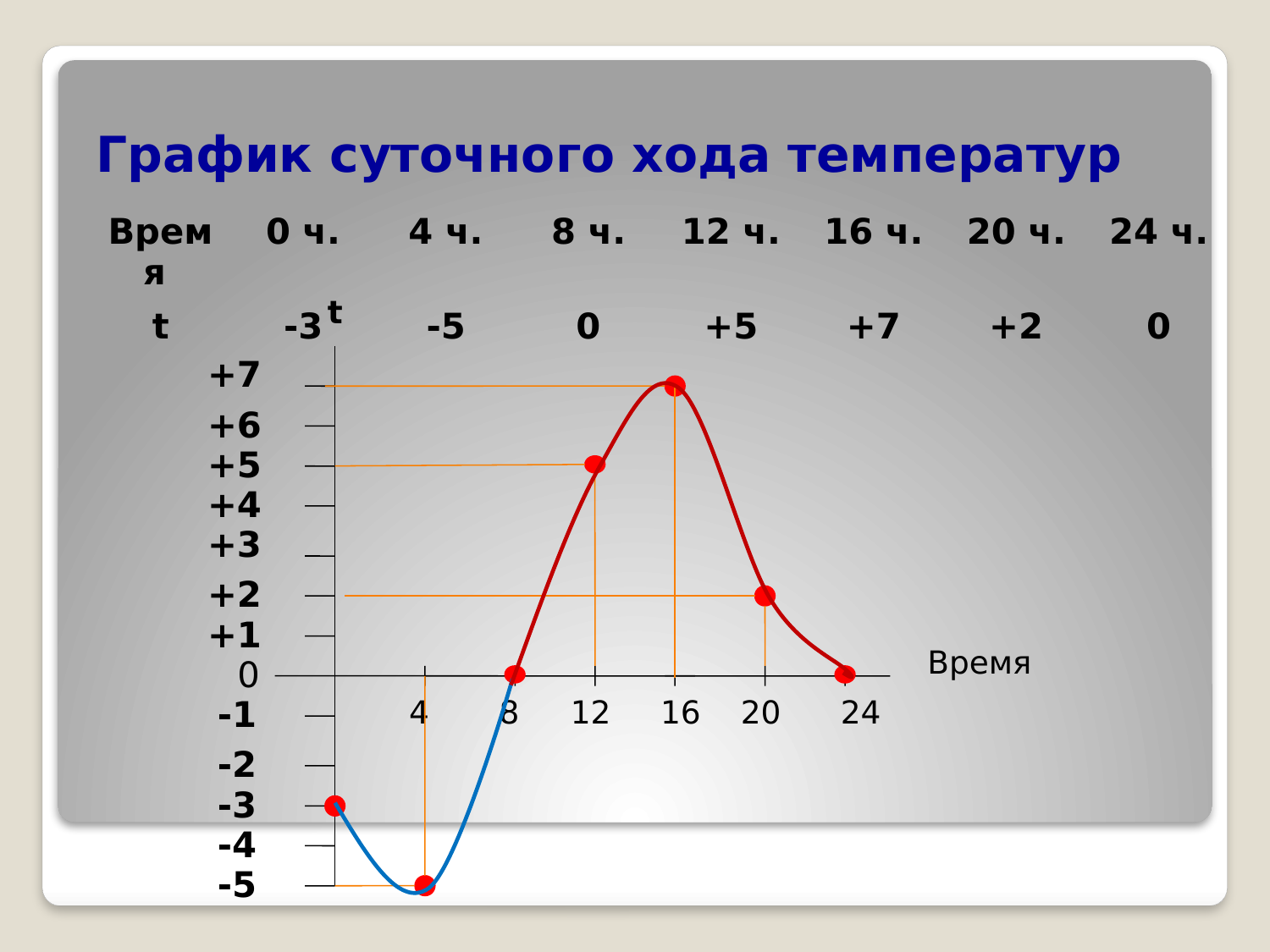

# График суточного хода температур
| Время | 0 ч. | 4 ч. | 8 ч. | 12 ч. | 16 ч. | 20 ч. | 24 ч. |
| --- | --- | --- | --- | --- | --- | --- | --- |
| t | -3 | -5 | 0 | +5 | +7 | +2 | 0 |
t
+7

+6

+5

+4

+3

+2

+1

Время
0

-1
4
8
12
16
20
24

-2

-3

-4

-5